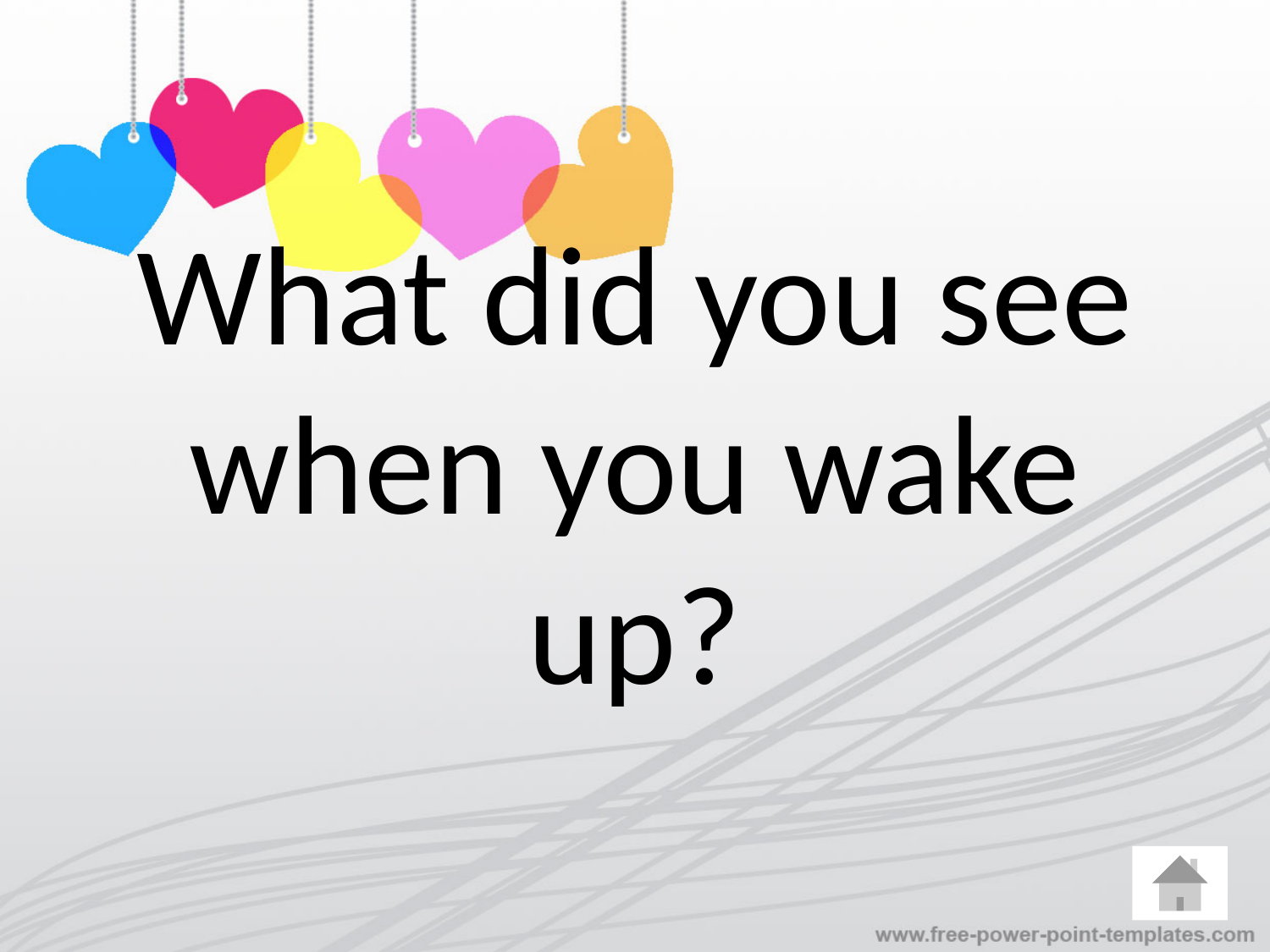

# What did you see when you wake up?